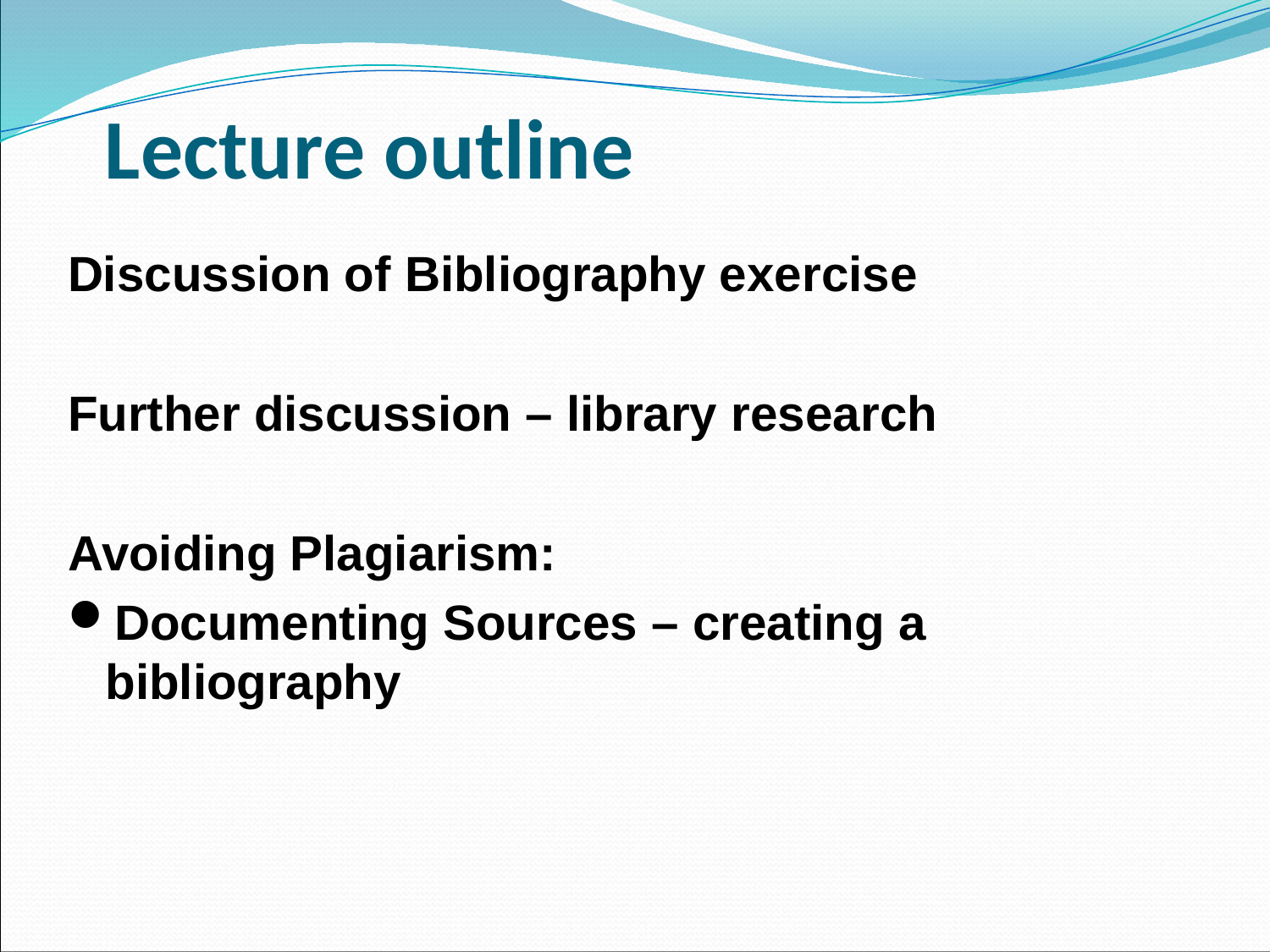

# Lecture outline
Discussion of Bibliography exercise

Further discussion – library research

Avoiding Plagiarism:
Documenting Sources – creating a bibliography